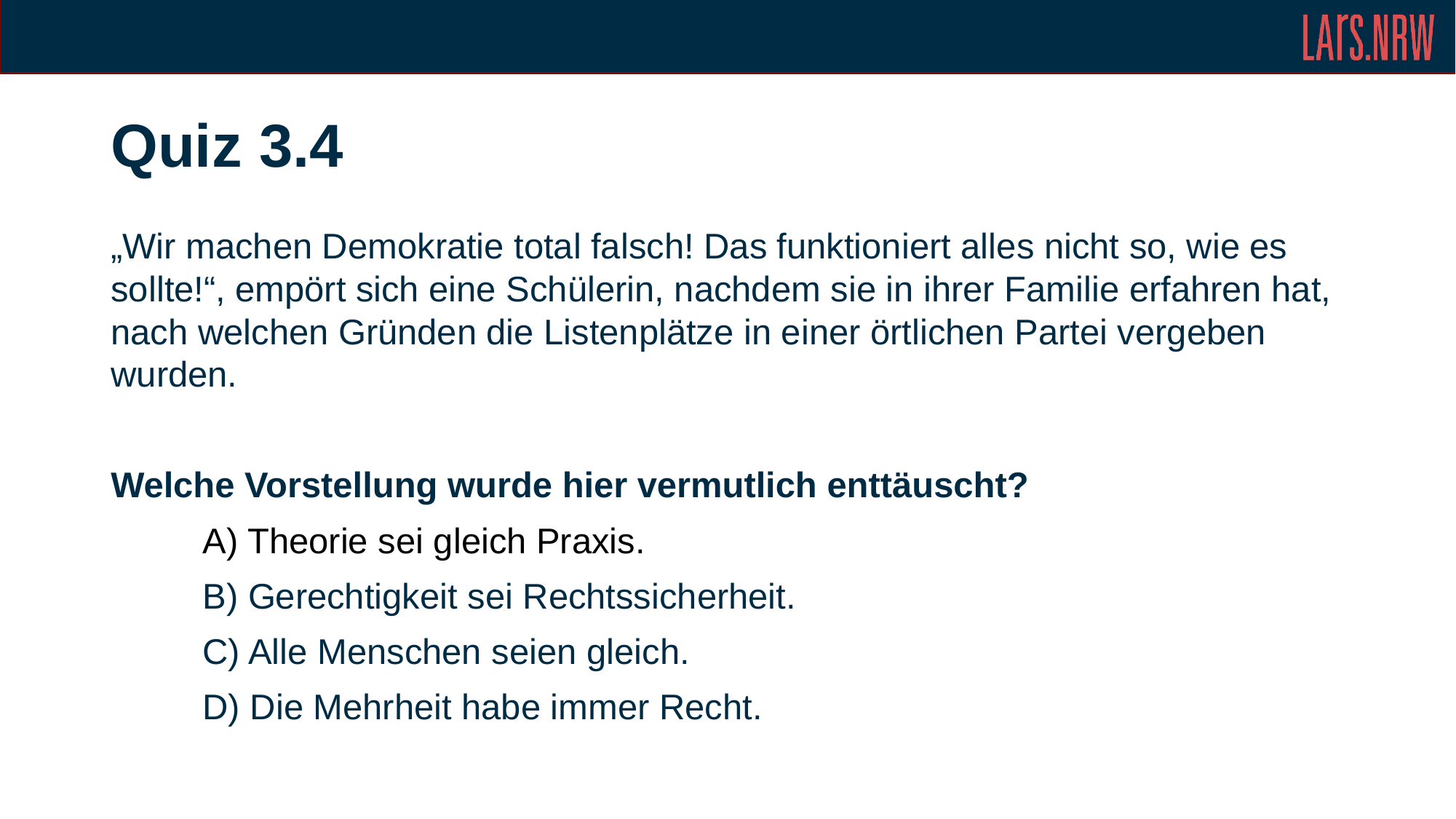

# Quiz 3.4
„Wir machen Demokratie total falsch! Das funktioniert alles nicht so, wie es sollte!“, empört sich eine Schülerin, nachdem sie in ihrer Familie erfahren hat, nach welchen Gründen die Listenplätze in einer örtlichen Partei vergeben wurden.

Welche Vorstellung wurde hier vermutlich enttäuscht?
	A) Theorie sei gleich Praxis.
	B) Gerechtigkeit sei Rechtssicherheit.
	C) Alle Menschen seien gleich.
	D) Die Mehrheit habe immer Recht.